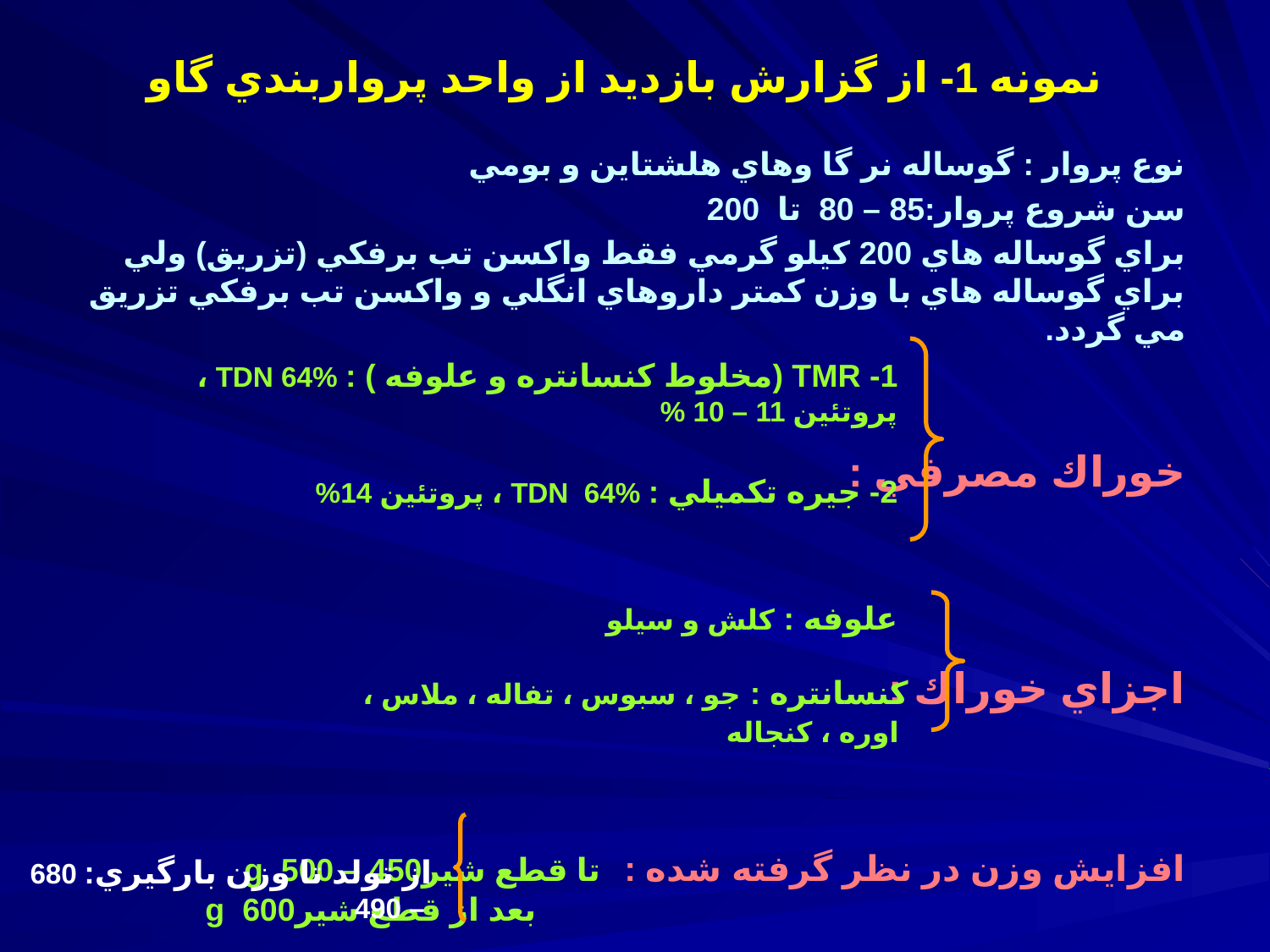

# نمونه 1- از گزارش بازديد از واحد پرواربندي گاو
نوع پروار : گوساله نر گا وهاي هلشتاين و بومي
سن شروع پروار:85 – 80  تا  200
براي گوساله هاي 200 كيلو گرمي فقط واكسن تب برفكي (تزريق) ولي براي گوساله هاي با وزن كمتر داروهاي انگلي و واكسن تب برفكي تزريق مي گردد.

خوراك مصرفي :

اجزاي خوراك :

افزايش وزن در نظر گرفته شده :  تا قطع شيرg  500 – 450                                                                                            بعد از قطع شيرg  600

1- TMR (مخلوط كنسانتره و علوفه ) : TDN 64% ، پروتئين 11 – 10 %
2- جيره تكميلي : TDN  64% ، پروتئين 14%
علوفه : كلش و سيلو

كنسانتره : جو ، سبوس ، تفاله ، ملاس ، اوره ، كنجاله

از تولد تا وزن بارگيري: 680 – 490